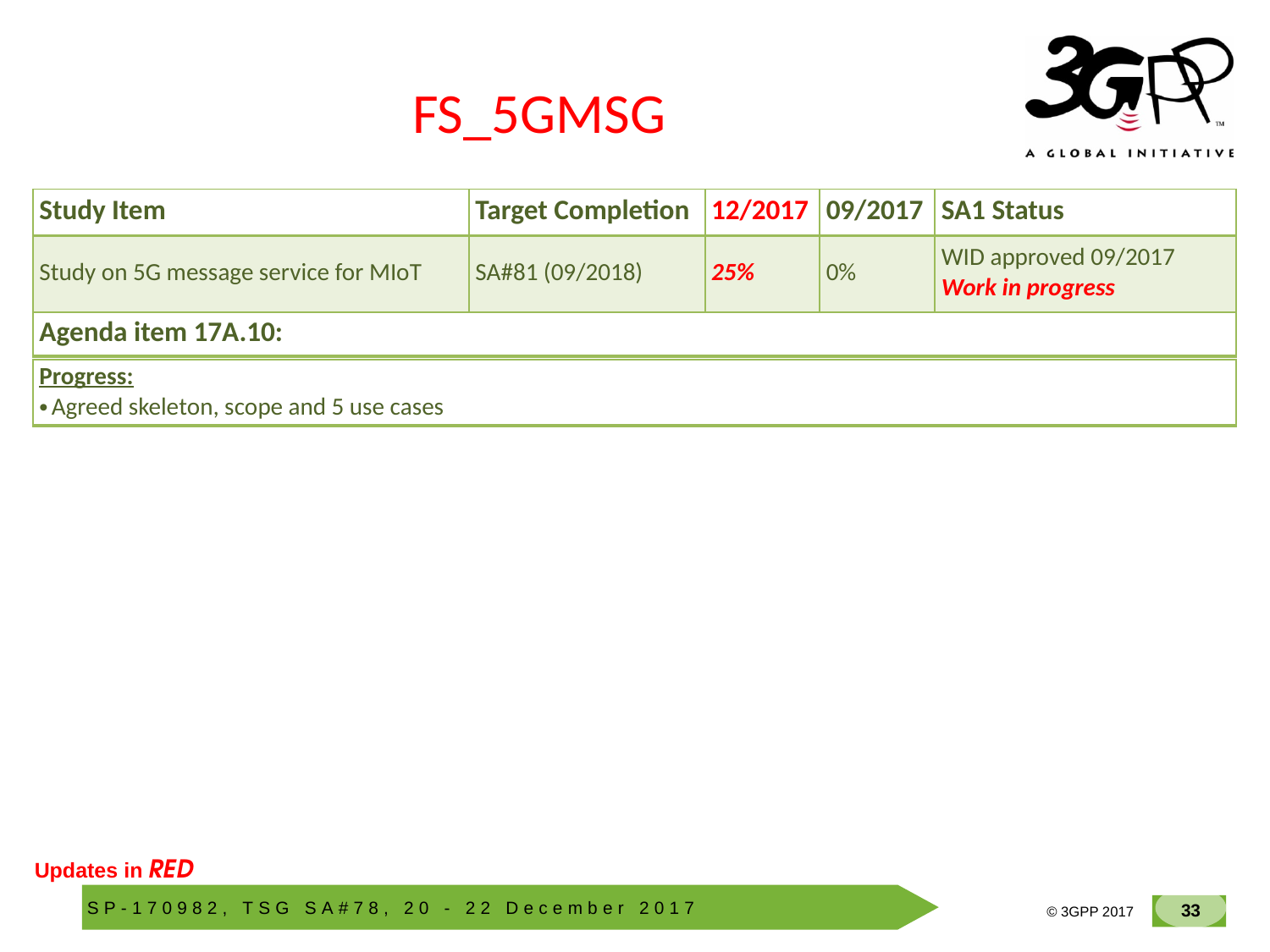

# FS_5GMSG
| Study Item | Target Completion | 12/2017 | 09/2017 | SA1 Status |
| --- | --- | --- | --- | --- |
| Study on 5G message service for MIoT | SA#81 (09/2018) | 25% | 0% | WID approved 09/2017 Work in progress |
| Agenda item 17A.10: |
| --- |
|  |
| Progress: Agreed skeleton, scope and 5 use cases |
| --- |
Updates in RED